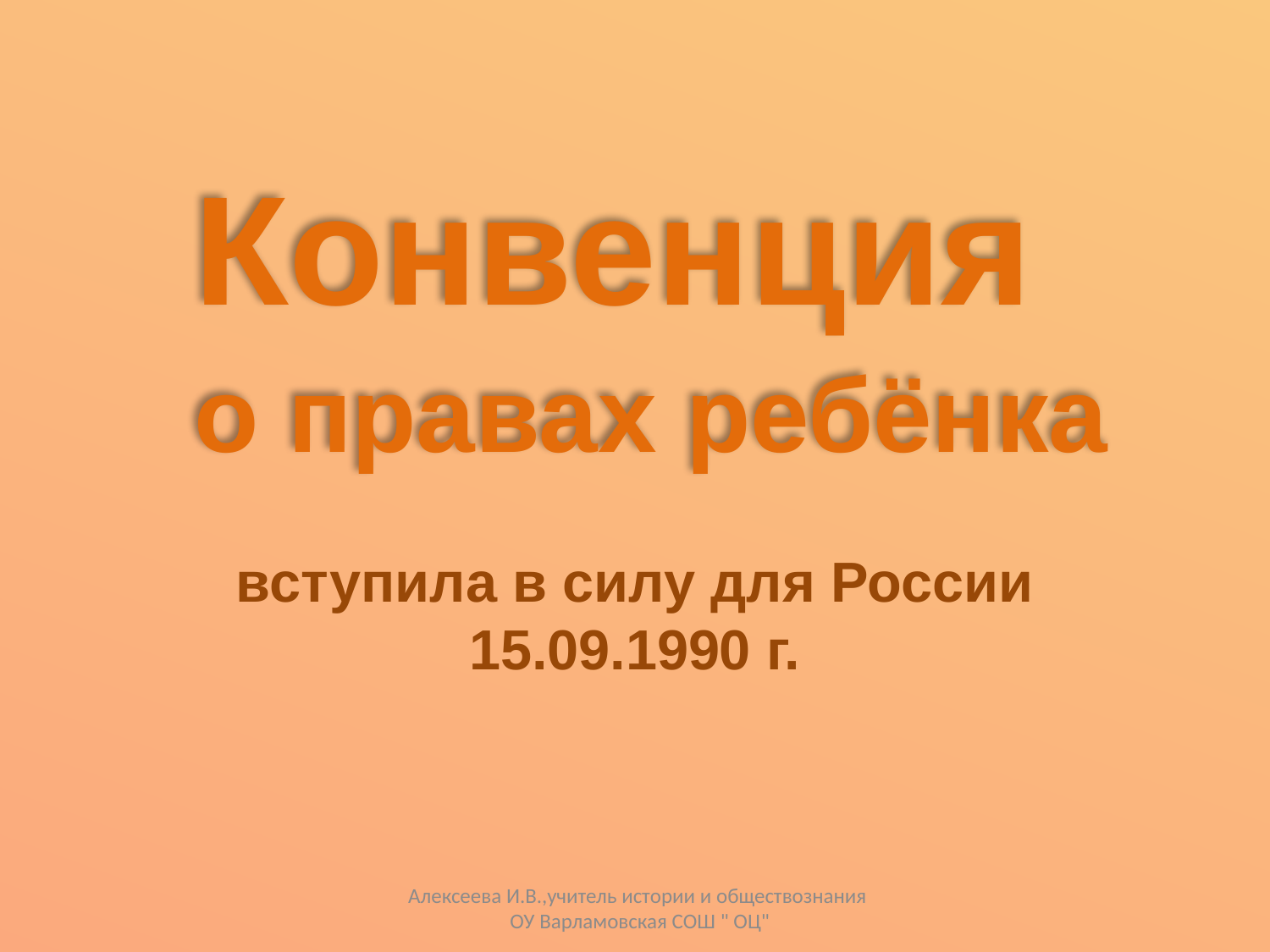

# Конвенция о правах ребёнка
вступила в силу для России 15.09.1990 г.
Алексеева И.В.,учитель истории и обществознания
ОУ Варламовская СОШ " ОЦ"